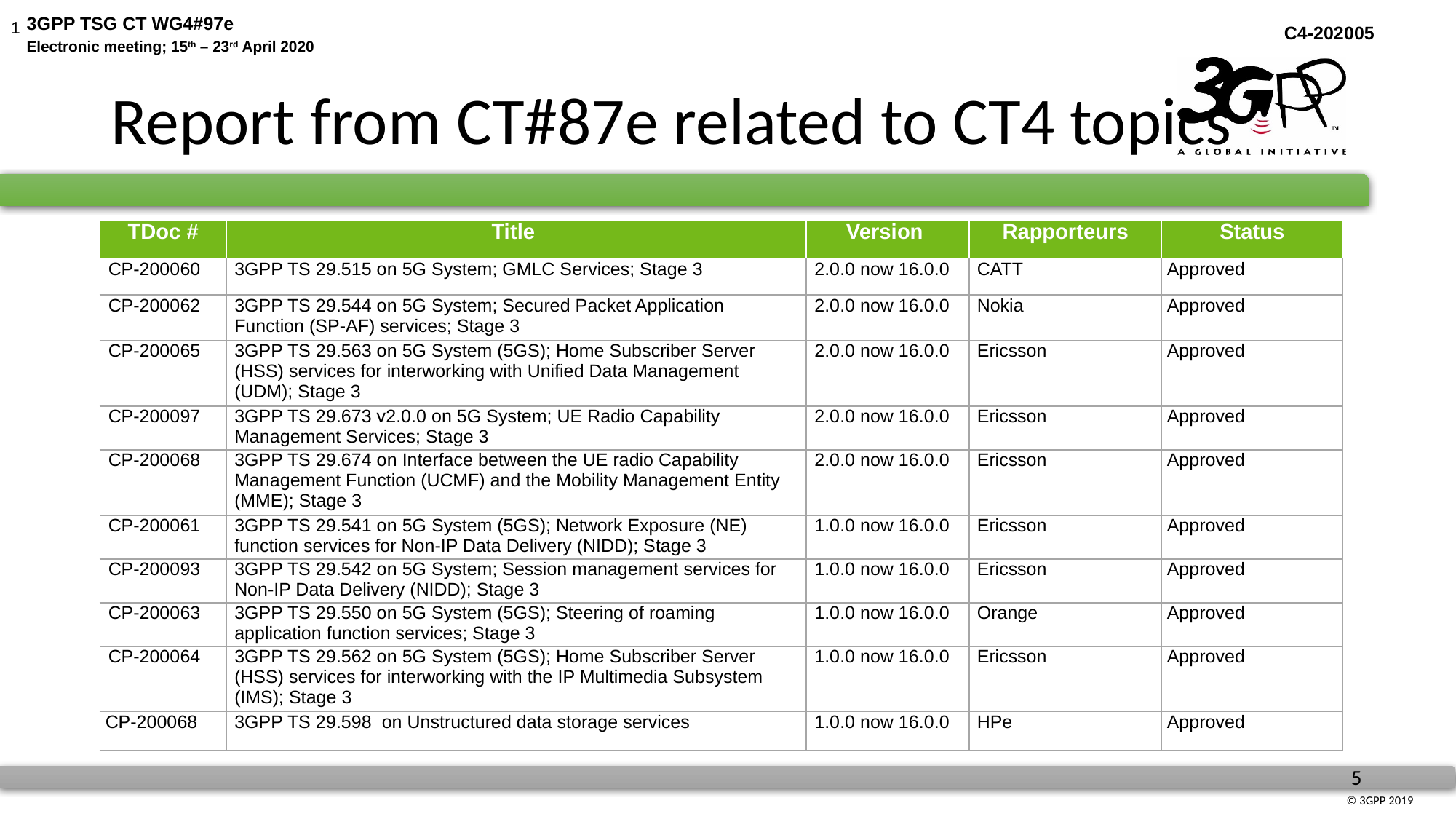

1
# Report from CT#87e related to CT4 topics
| TDoc # | Title | Version | Rapporteurs | Status |
| --- | --- | --- | --- | --- |
| CP-200060 | 3GPP TS 29.515 on 5G System; GMLC Services; Stage 3 | 2.0.0 now 16.0.0 | CATT | Approved |
| CP-200062 | 3GPP TS 29.544 on 5G System; Secured Packet Application Function (SP-AF) services; Stage 3 | 2.0.0 now 16.0.0 | Nokia | Approved |
| CP-200065 | 3GPP TS 29.563 on 5G System (5GS); Home Subscriber Server (HSS) services for interworking with Unified Data Management (UDM); Stage 3 | 2.0.0 now 16.0.0 | Ericsson | Approved |
| CP-200097 | 3GPP TS 29.673 v2.0.0 on 5G System; UE Radio Capability Management Services; Stage 3 | 2.0.0 now 16.0.0 | Ericsson | Approved |
| CP-200068 | 3GPP TS 29.674 on Interface between the UE radio Capability Management Function (UCMF) and the Mobility Management Entity (MME); Stage 3 | 2.0.0 now 16.0.0 | Ericsson | Approved |
| CP-200061 | 3GPP TS 29.541 on 5G System (5GS); Network Exposure (NE) function services for Non-IP Data Delivery (NIDD); Stage 3 | 1.0.0 now 16.0.0 | Ericsson | Approved |
| CP-200093 | 3GPP TS 29.542 on 5G System; Session management services for Non-IP Data Delivery (NIDD); Stage 3 | 1.0.0 now 16.0.0 | Ericsson | Approved |
| CP-200063 | 3GPP TS 29.550 on 5G System (5GS); Steering of roaming application function services; Stage 3 | 1.0.0 now 16.0.0 | Orange | Approved |
| CP-200064 | 3GPP TS 29.562 on 5G System (5GS); Home Subscriber Server (HSS) services for interworking with the IP Multimedia Subsystem (IMS); Stage 3 | 1.0.0 now 16.0.0 | Ericsson | Approved |
| CP-200068 | 3GPP TS 29.598 on Unstructured data storage services | 1.0.0 now 16.0.0 | HPe | Approved |